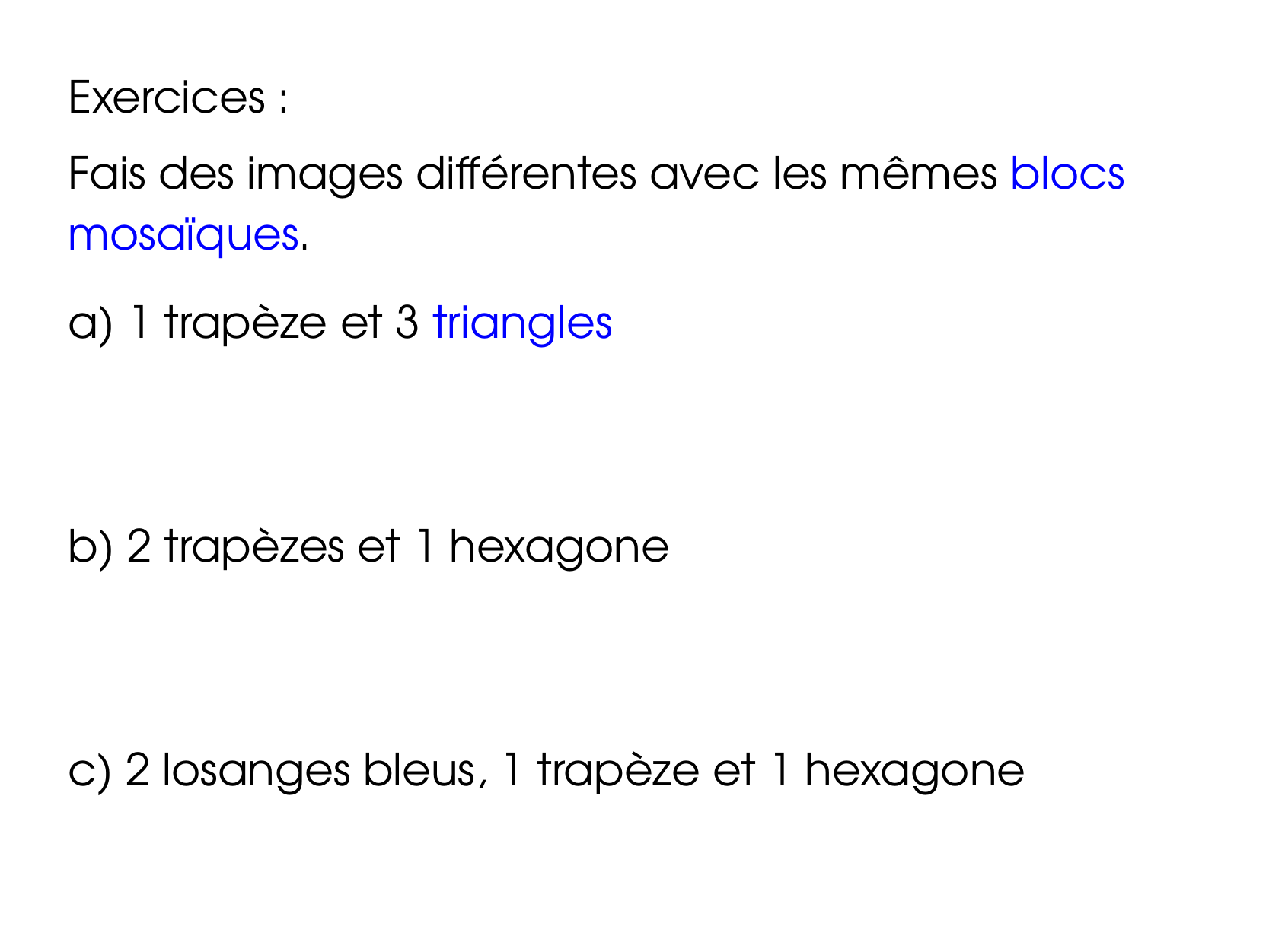

Exercices :
Fais des images différentes avec les mêmes blocs mosaïques.
a) 1 trapèze et 3 triangles
b) 2 trapèzes et 1 hexagone
c) 2 losanges bleus, 1 trapèze et 1 hexagone